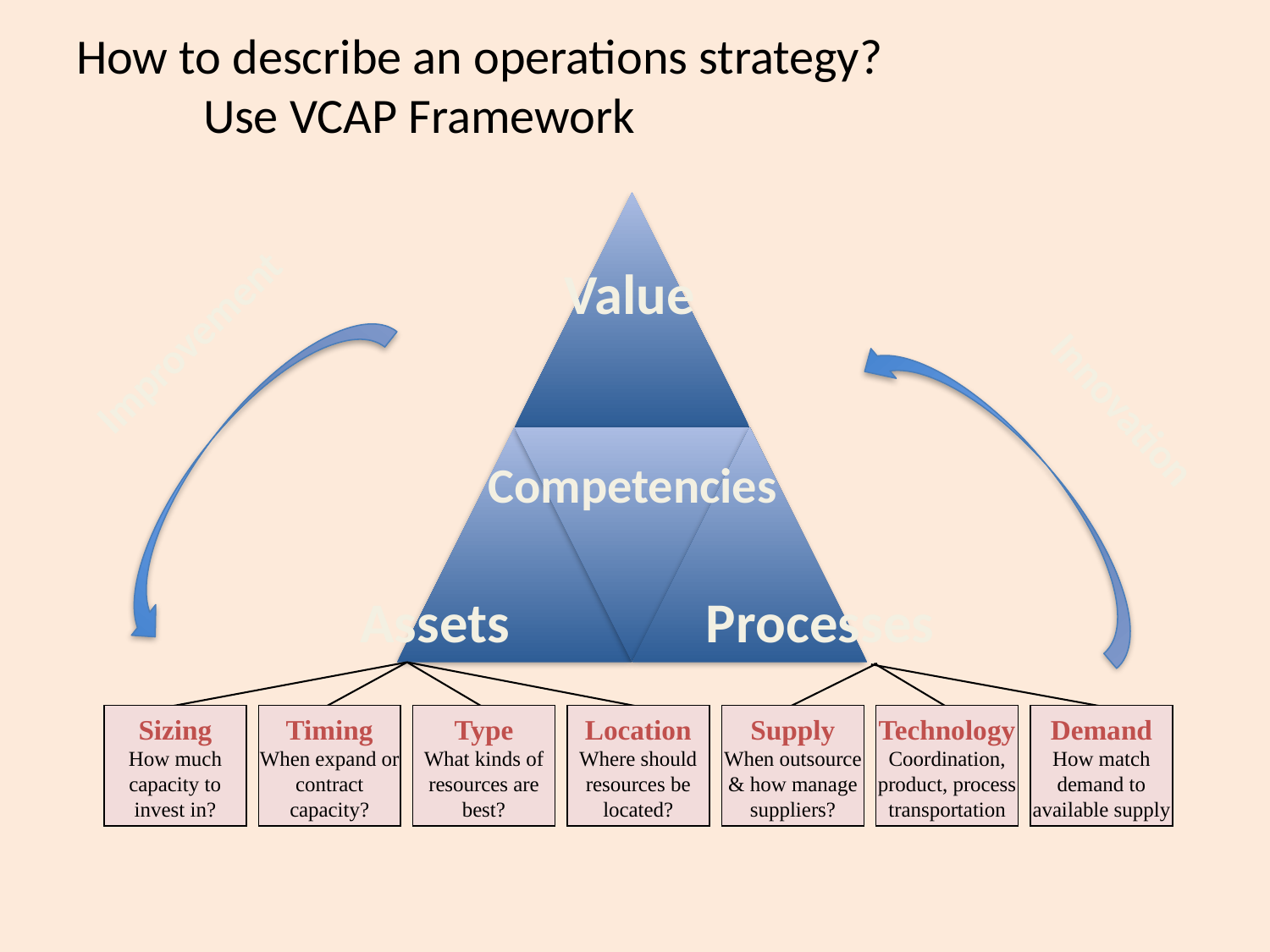

# How to describe an operations strategy? Use VCAP Framework

Value

Improvement
Innovation
Competencies
Assets
Processes
Sizing
How much capacity to
invest in?
Timing
When expand or contract capacity?
Type
What kinds of resources are best?
Location
Where should resources be located?
Supply
When outsource & how manage suppliers?
Technology
Coordination, product, process transportation
Demand
How match demand to available supply